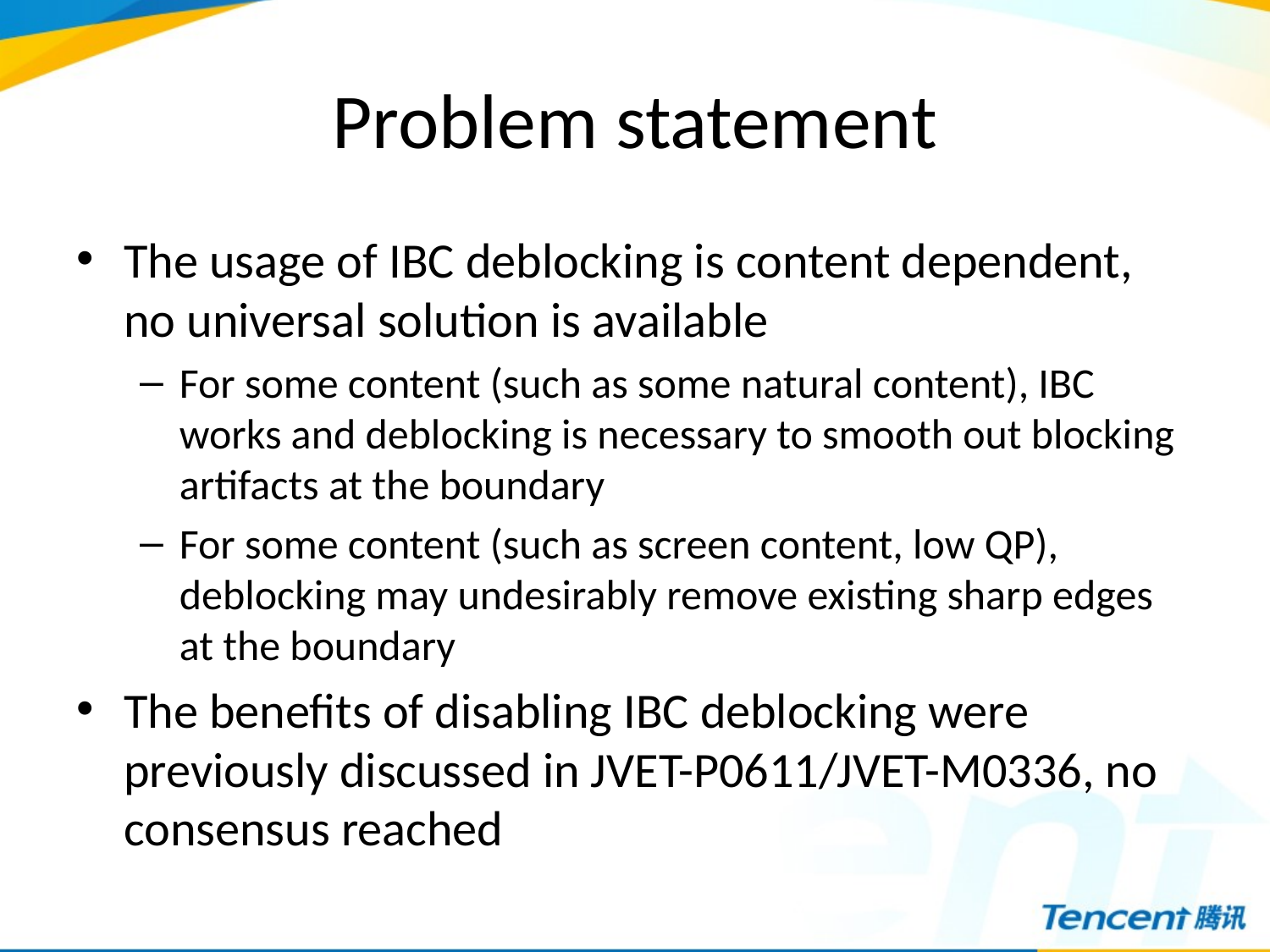

# Problem statement
The usage of IBC deblocking is content dependent, no universal solution is available
For some content (such as some natural content), IBC works and deblocking is necessary to smooth out blocking artifacts at the boundary
For some content (such as screen content, low QP), deblocking may undesirably remove existing sharp edges at the boundary
The benefits of disabling IBC deblocking were previously discussed in JVET-P0611/JVET-M0336, no consensus reached